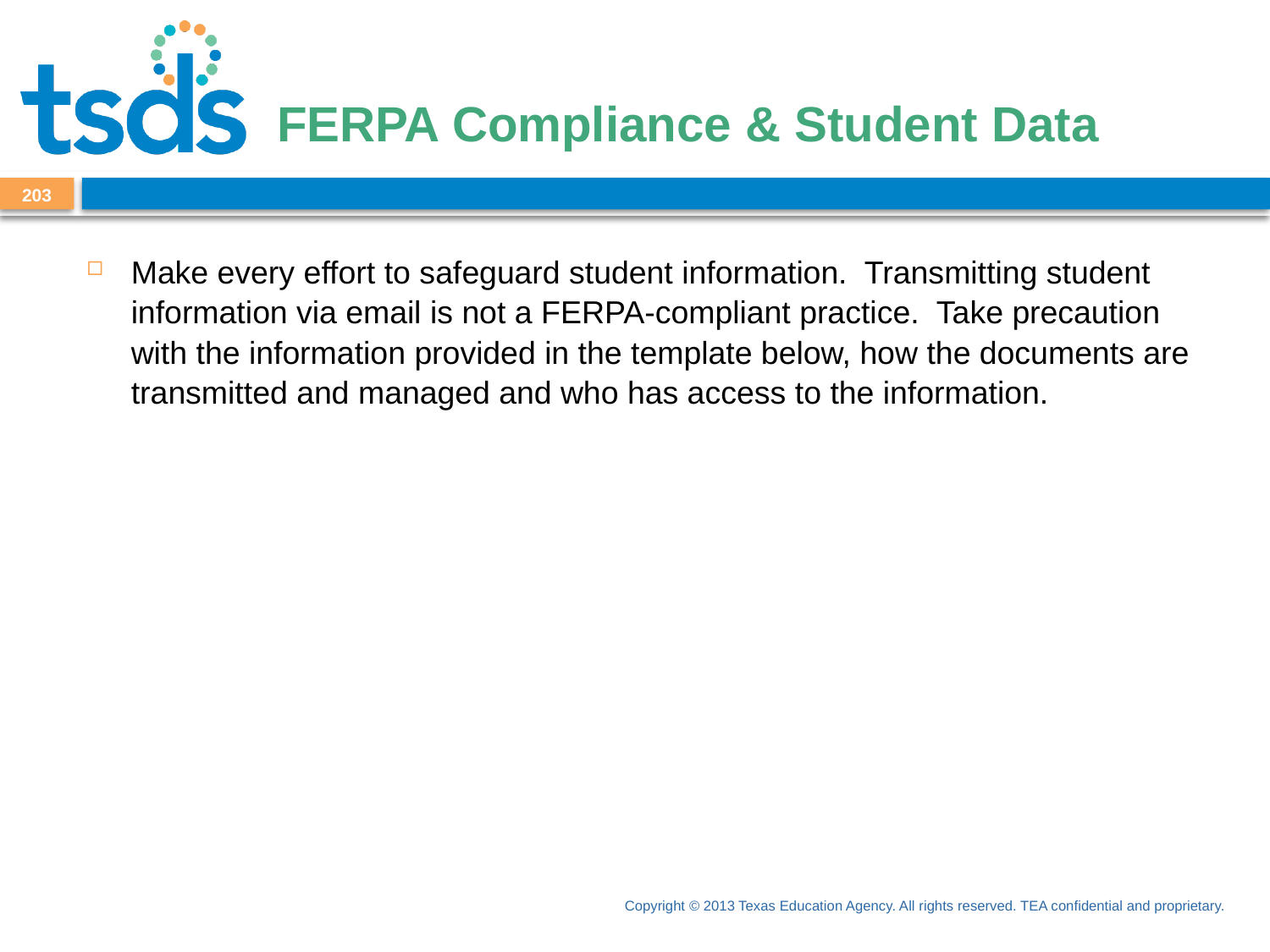

# FERPA Compliance & Student Data
203
Make every effort to safeguard student information.  Transmitting student information via email is not a FERPA-compliant practice.  Take precaution with the information provided in the template below, how the documents are transmitted and managed and who has access to the information.